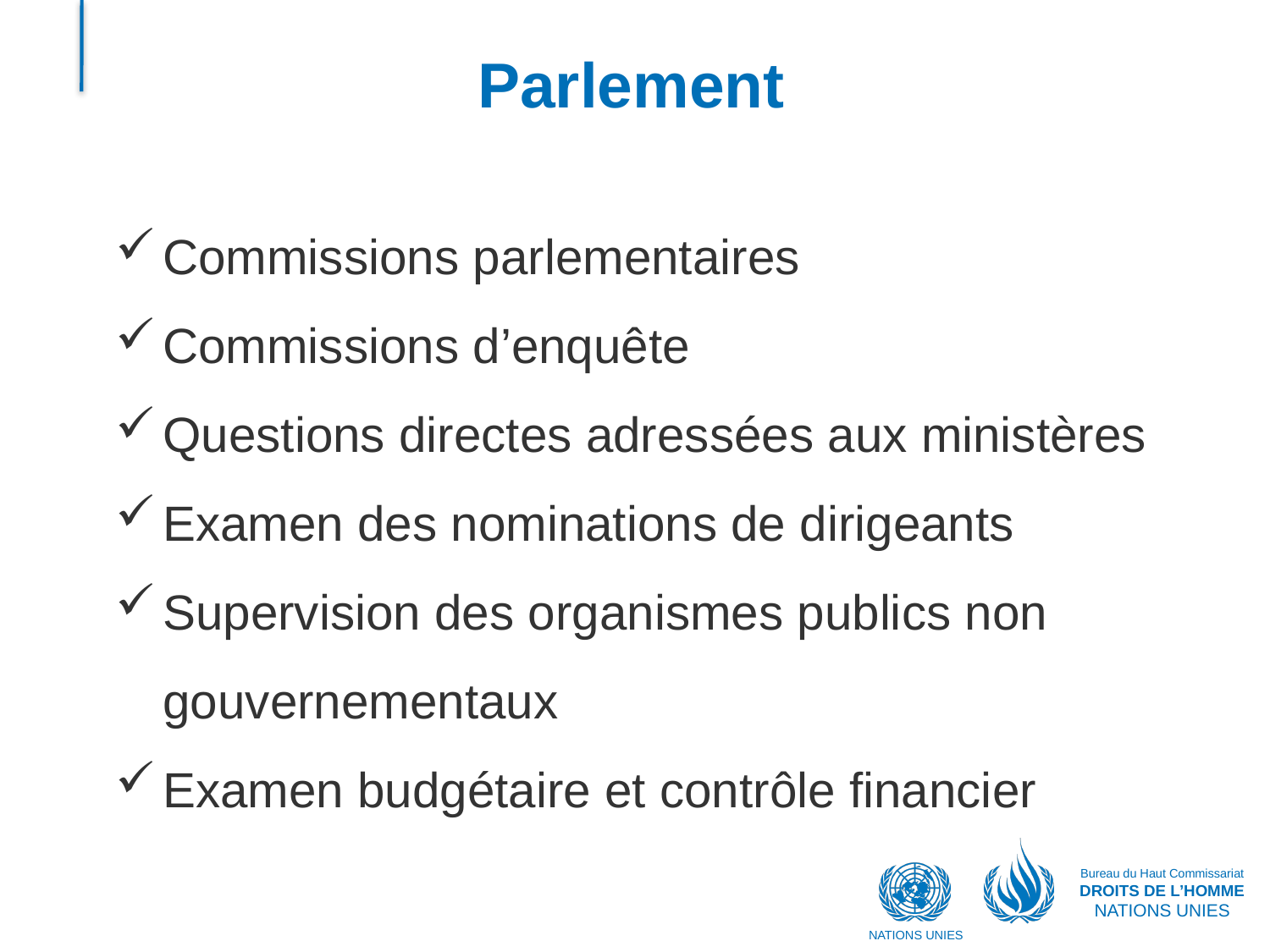

# Parlement
Commissions parlementaires
Commissions d’enquête
Questions directes adressées aux ministères
Examen des nominations de dirigeants
Supervision des organismes publics non gouvernementaux
Examen budgétaire et contrôle financier

Bureau du Haut Commissariat
DROITS DE L’HOMME
NATIONS UNIES
NATIONS UNIES